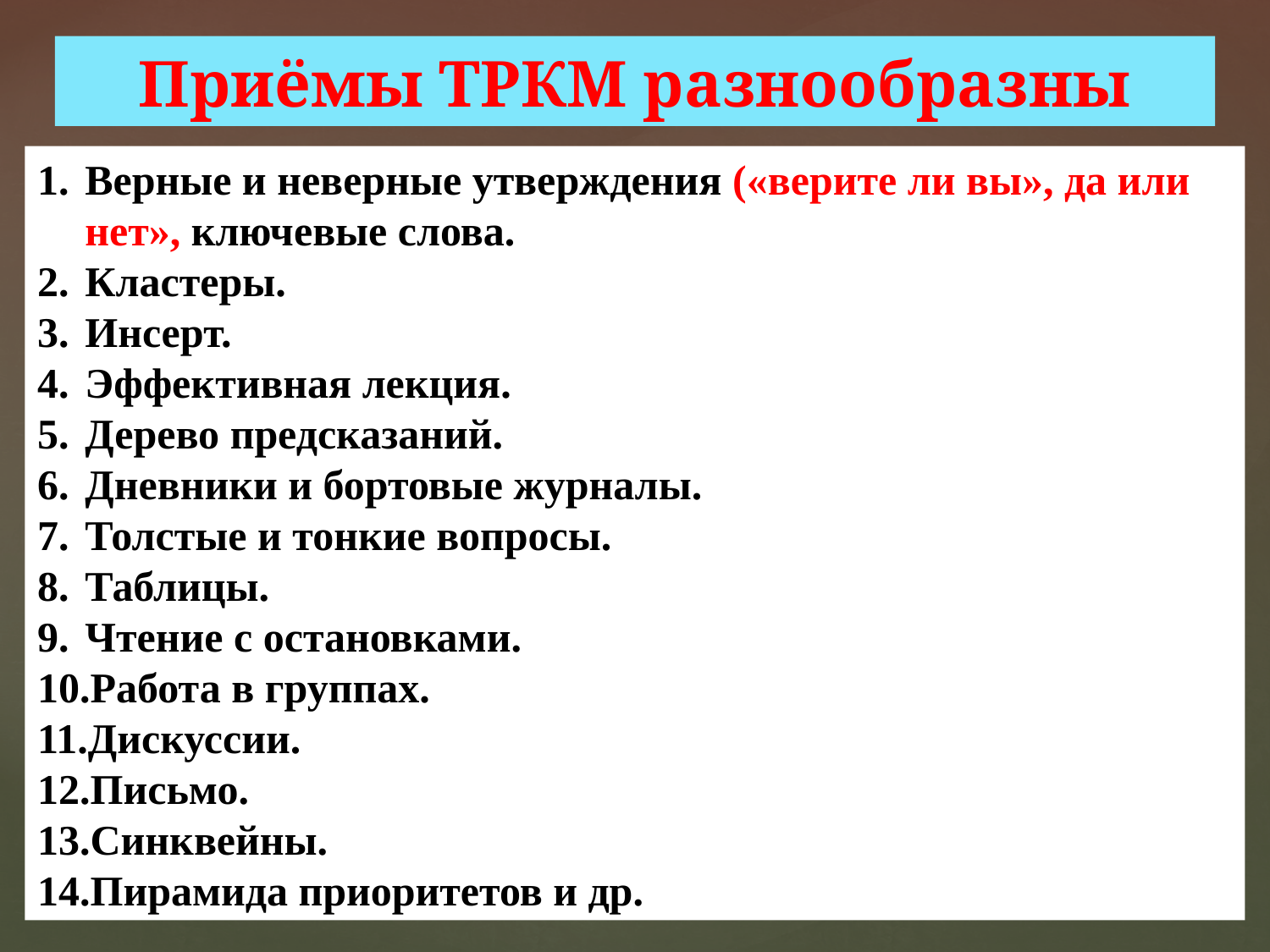

# Приёмы ТРКМ разнообразны
Верные и неверные утверждения («верите ли вы», да или нет», ключевые слова.
Кластеры.
Инсерт.
Эффективная лекция.
Дерево предсказаний.
Дневники и бортовые журналы.
Толстые и тонкие вопросы.
Таблицы.
Чтение с остановками.
Работа в группах.
Дискуссии.
Письмо.
Синквейны.
Пирамида приоритетов и др.